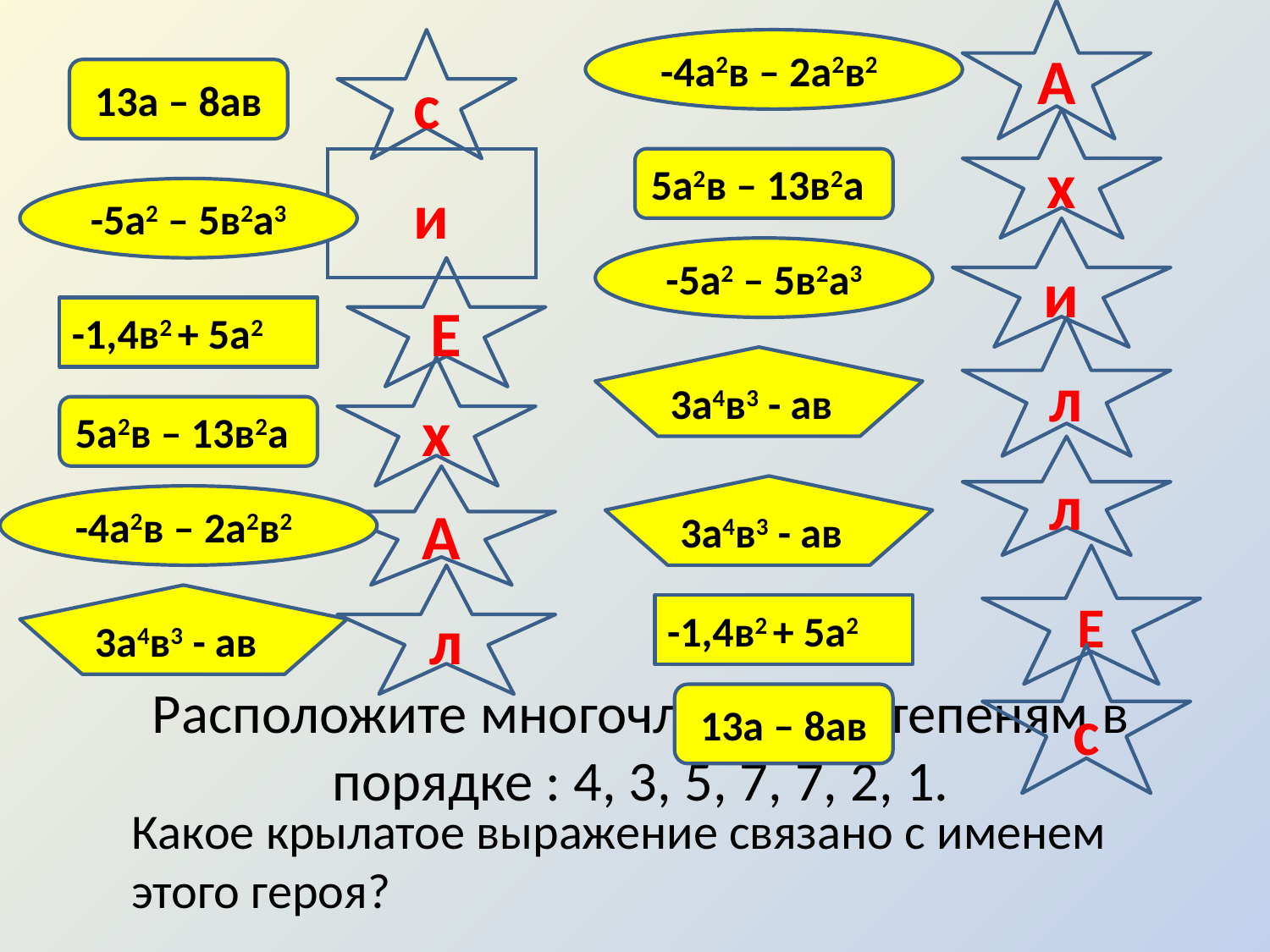

А
с
-4а2в – 2а2в2
13а – 8ав
х
и
5а2в – 13в2а
-5а2 – 5в2а3
и
-5а2 – 5в2а3
Е
-1,4в2 + 5а2
л
3а4в3 - ав
х
5а2в – 13в2а
л
А
3а4в3 - ав
-4а2в – 2а2в2
Е
л
3а4в3 - ав
-1,4в2 + 5а2
с
# Расположите многочлены по степеням в порядке : 4, 3, 5, 7, 7, 2, 1.
13а – 8ав
Какое крылатое выражение связано с именем этого героя?